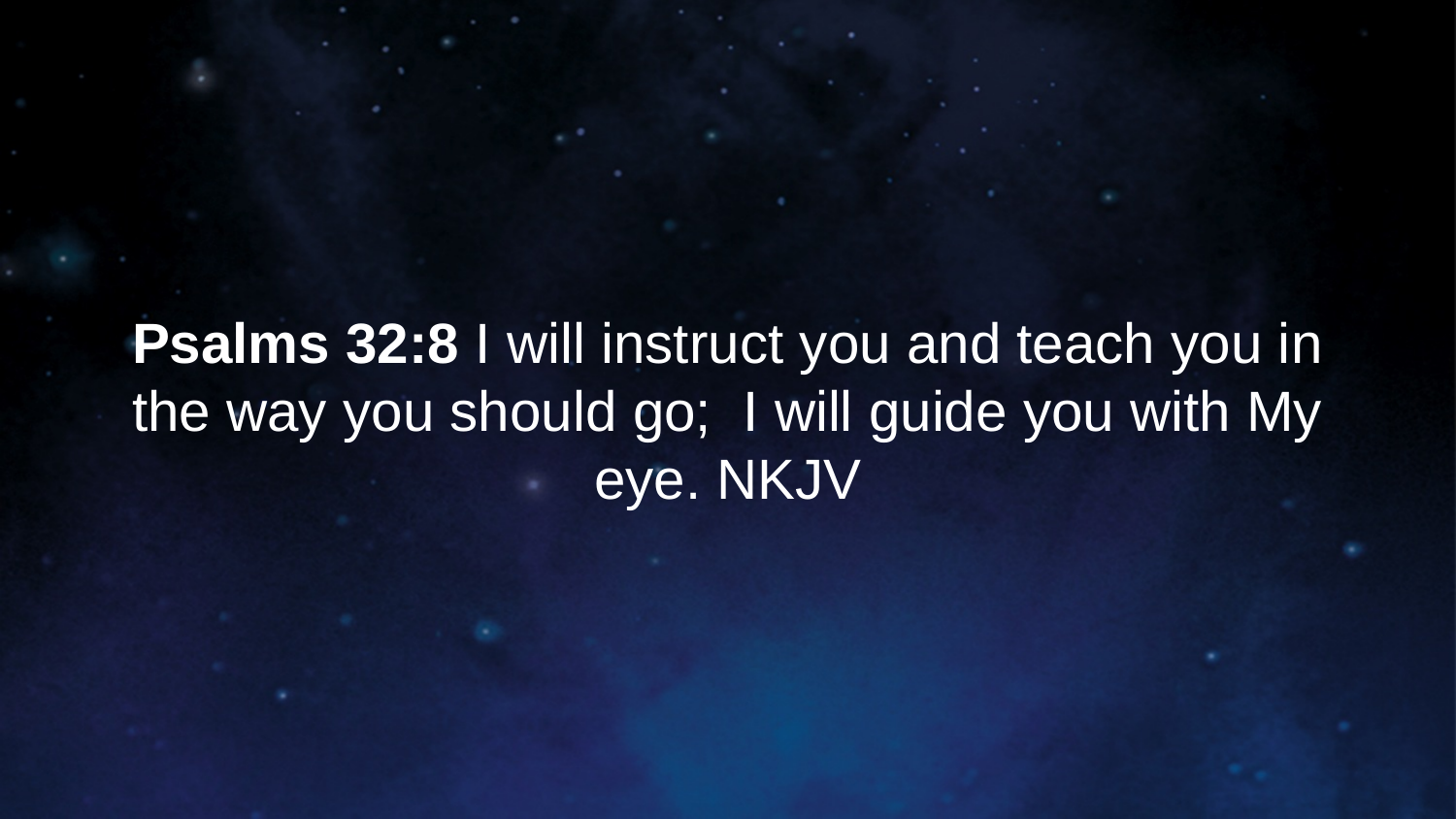

# Psalms 32:8 I will instruct you and teach you in the way you should go;  I will guide you with My eye. NKJV